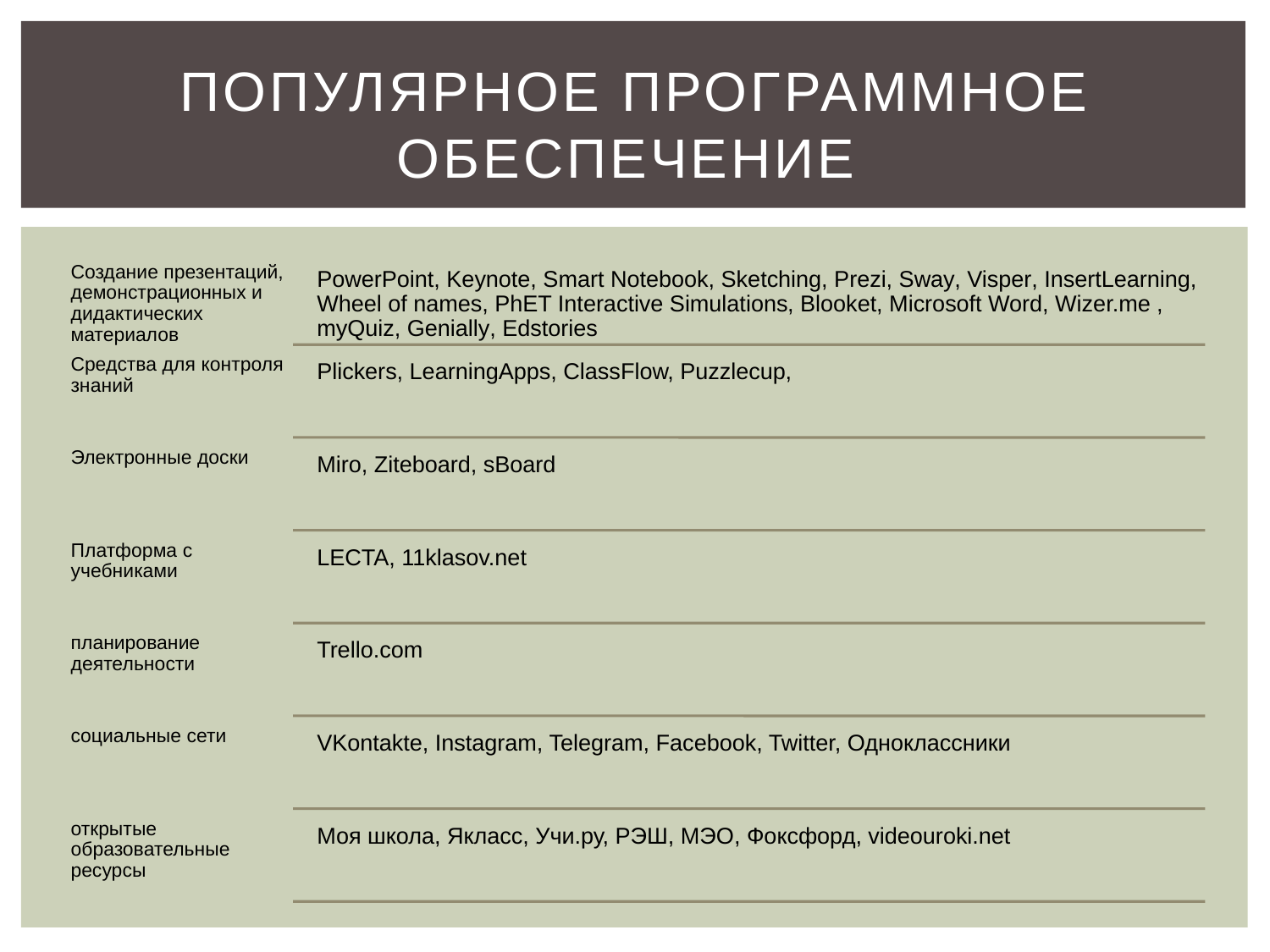

# популярное программное обеспечение
Создание презентаций, демонстрационных и дидактических материалов
PowerPoint, Keynote, Smart Notebook, Sketching, Prezi, Sway, Visper, InsertLearning, Wheel of names, PhET Interactive Simulations, Blooket, Microsoft Word, Wizer.me , myQuiz, Genially, Edstories
Средства для контроля знаний
Plickers, LearningApps, ClassFlow, Puzzlecup,
Электронные доски
Miro, Ziteboard, sBoard
Платформа с учебниками
LECTA, 11klasov.net
планирование деятельности
Trello.com
социальные сети
VKontakte, Instagram, Telegram, Facebook, Twitter, Одноклассники
открытые образовательные ресурсы
Моя школа, Якласс, Учи.ру, РЭШ, МЭО, Фоксфорд, videouroki.net